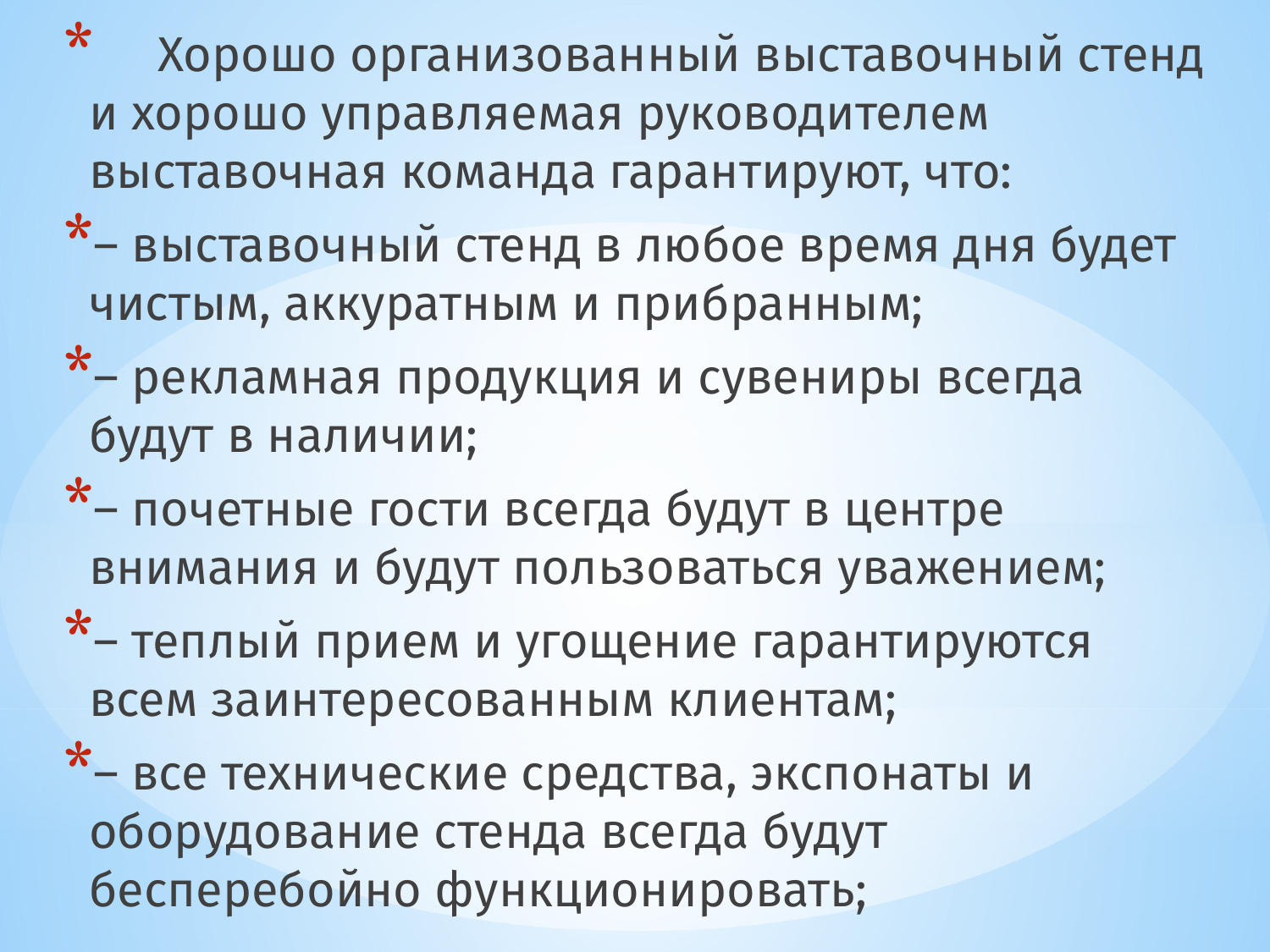

Хорошо организованный выставочный стенд и хорошо управляемая руководителем выставочная команда гарантируют, что:
– выставочный стенд в любое время дня будет чистым, аккуратным и прибранным;
– рекламная продукция и сувениры всегда будут в наличии;
– почетные гости всегда будут в центре внимания и будут пользоваться уважением;
– теплый прием и угощение гарантируются всем заинтересованным клиентам;
– все технические средства, экспонаты и оборудование стенда всегда будут бесперебойно функционировать;

#